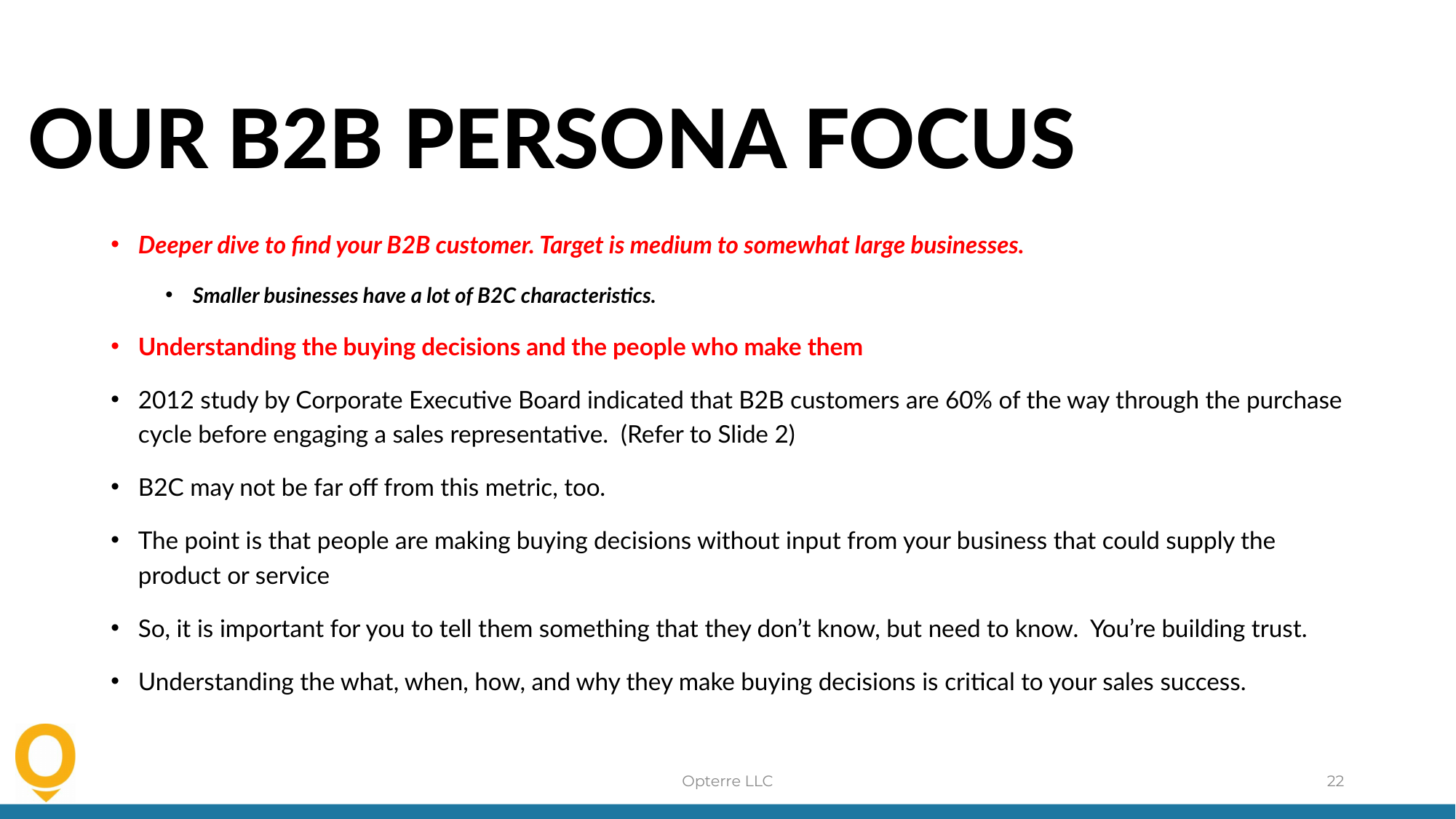

OUR B2B PERSONA FOCUS
Deeper dive to find your B2B customer. Target is medium to somewhat large businesses.
Smaller businesses have a lot of B2C characteristics.
Understanding the buying decisions and the people who make them
2012 study by Corporate Executive Board indicated that B2B customers are 60% of the way through the purchase cycle before engaging a sales representative.  (Refer to Slide 2)
B2C may not be far off from this metric, too.
The point is that people are making buying decisions without input from your business that could supply the product or service
So, it is important for you to tell them something that they don’t know, but need to know.  You’re building trust.
Understanding the what, when, how, and why they make buying decisions is critical to your sales success.
Opterre LLC
22